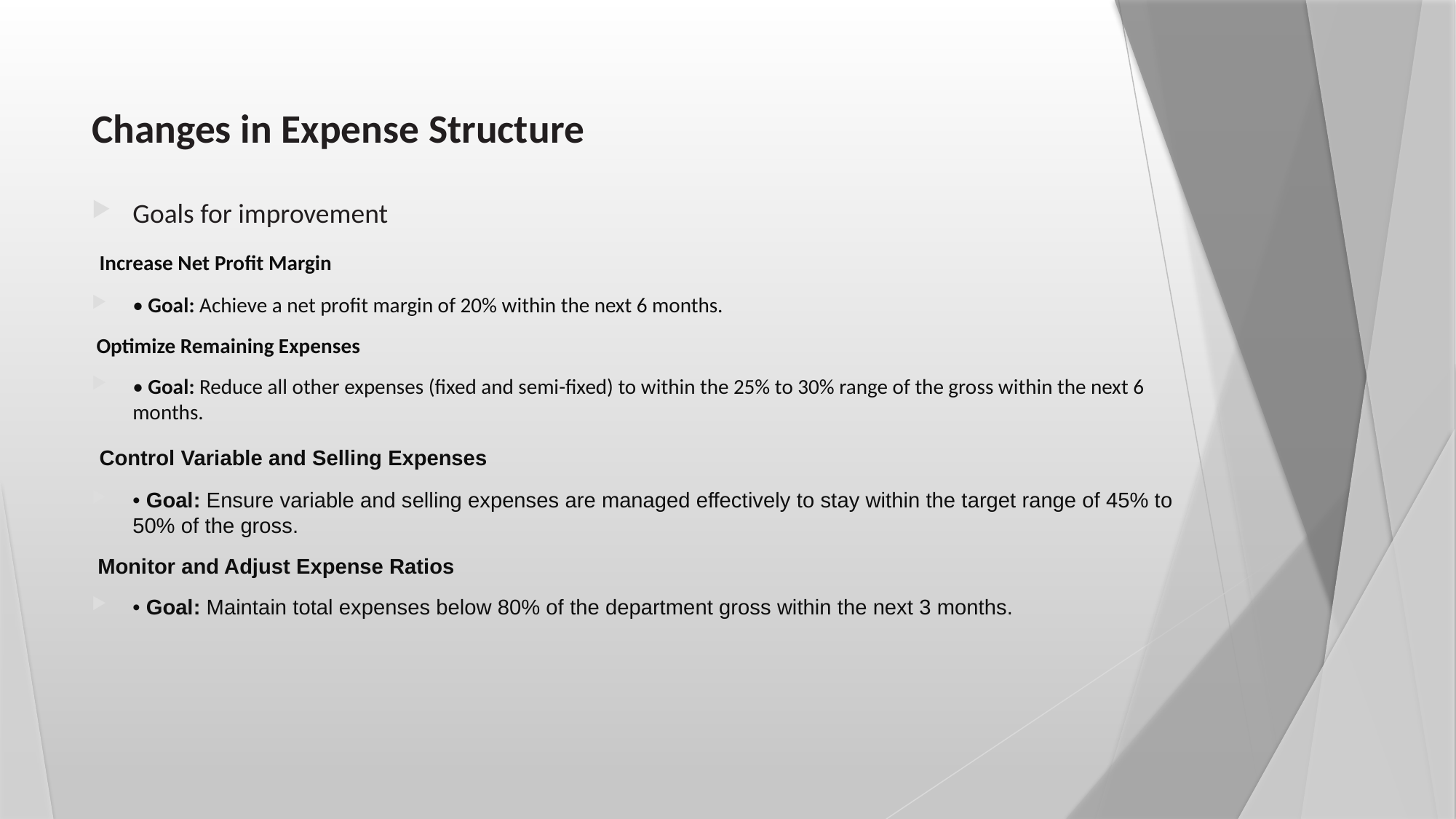

# Changes in Expense Structure

Goals for improvement
 Increase Net Profit Margin
• Goal: Achieve a net profit margin of 20% within the next 6 months.
 Optimize Remaining Expenses
• Goal: Reduce all other expenses (fixed and semi-fixed) to within the 25% to 30% range of the gross within the next 6 months.
 Control Variable and Selling Expenses
• Goal: Ensure variable and selling expenses are managed effectively to stay within the target range of 45% to 50% of the gross.
 Monitor and Adjust Expense Ratios
• Goal: Maintain total expenses below 80% of the department gross within the next 3 months.